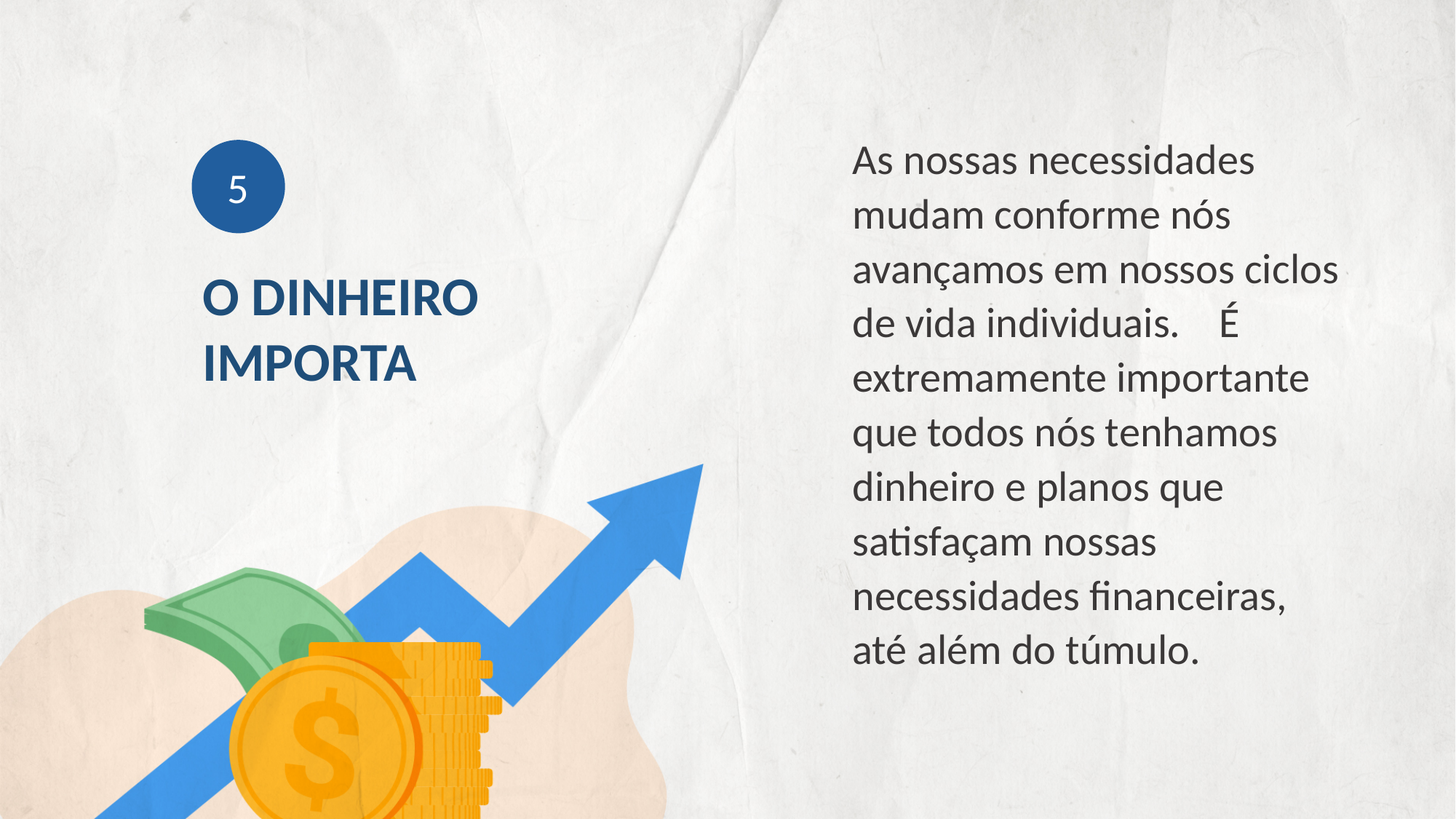

As nossas necessidades mudam conforme nós avançamos em nossos ciclos de vida individuais.    É extremamente importante que todos nós tenhamos dinheiro e planos que satisfaçam nossas necessidades financeiras, até além do túmulo.
5

O DINHEIRO IMPORTA